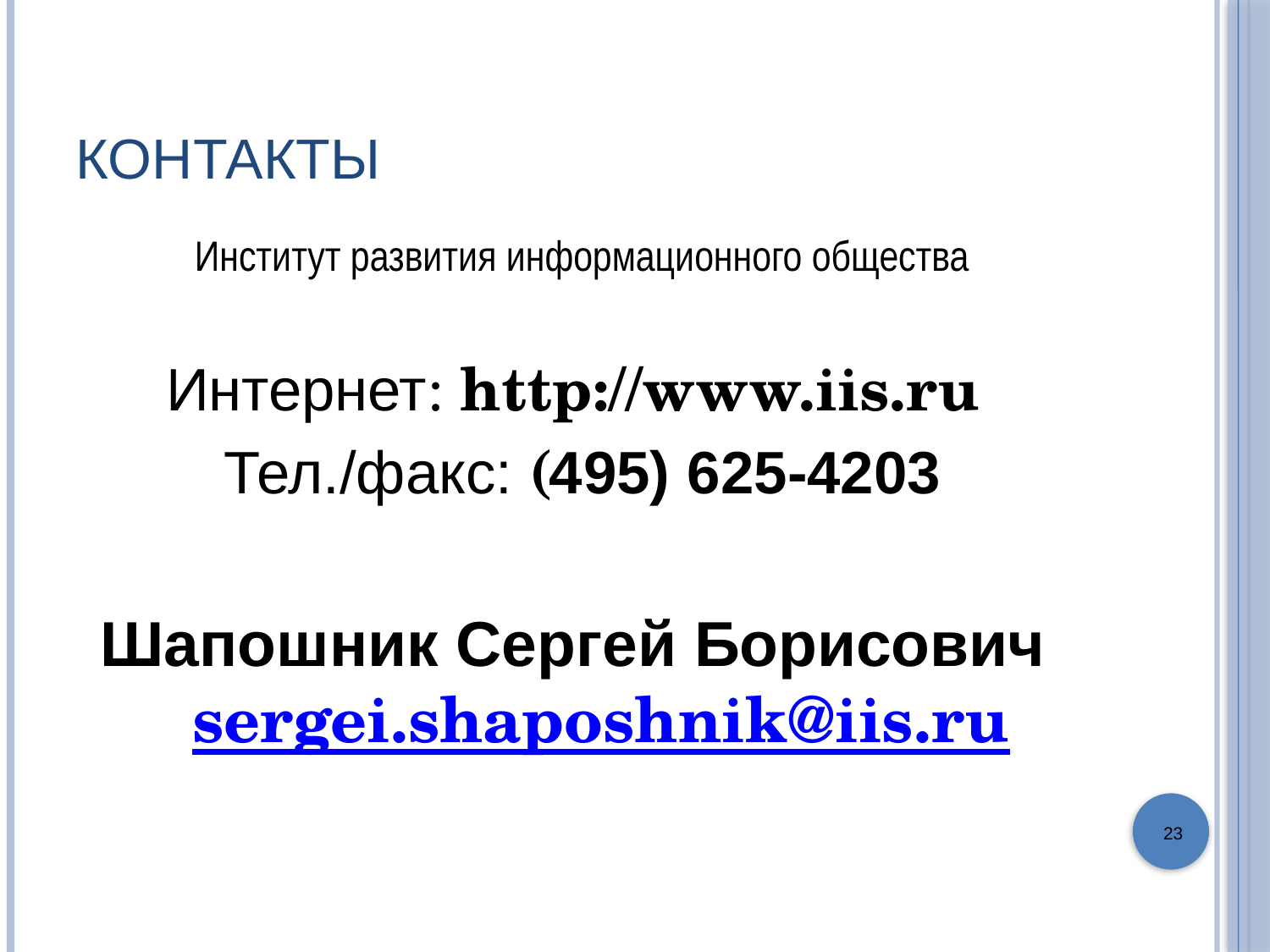

Контакты
Институт развития информационного общества

Интернет: http://www.iis.ru
Тел./факс: (495) 625-4203

Шапошник Сергей Борисович sergei.shaposhnik@iis.ru

23